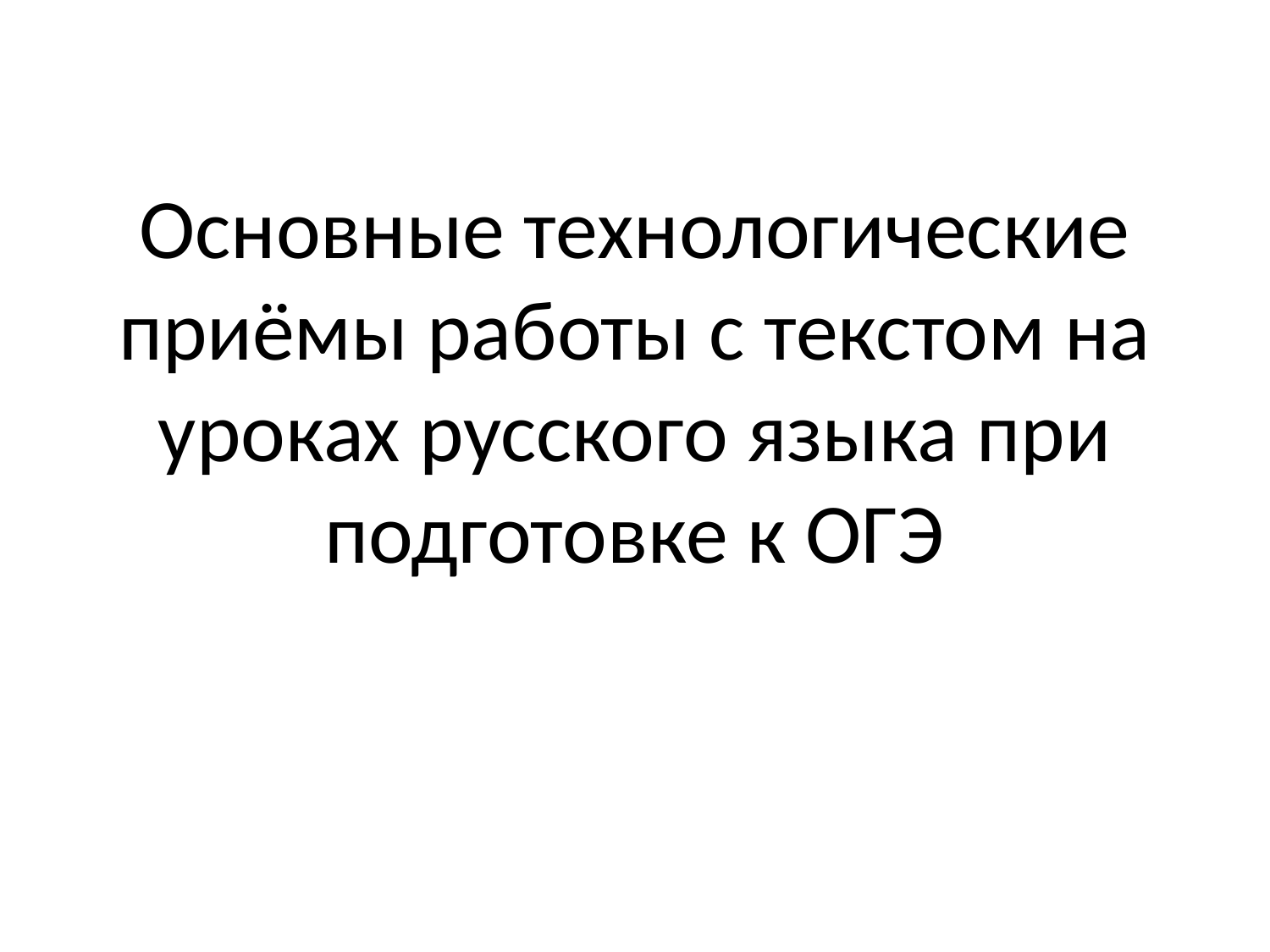

# Основные технологические приёмы работы с текстом на уроках русского языка при подготовке к ОГЭ